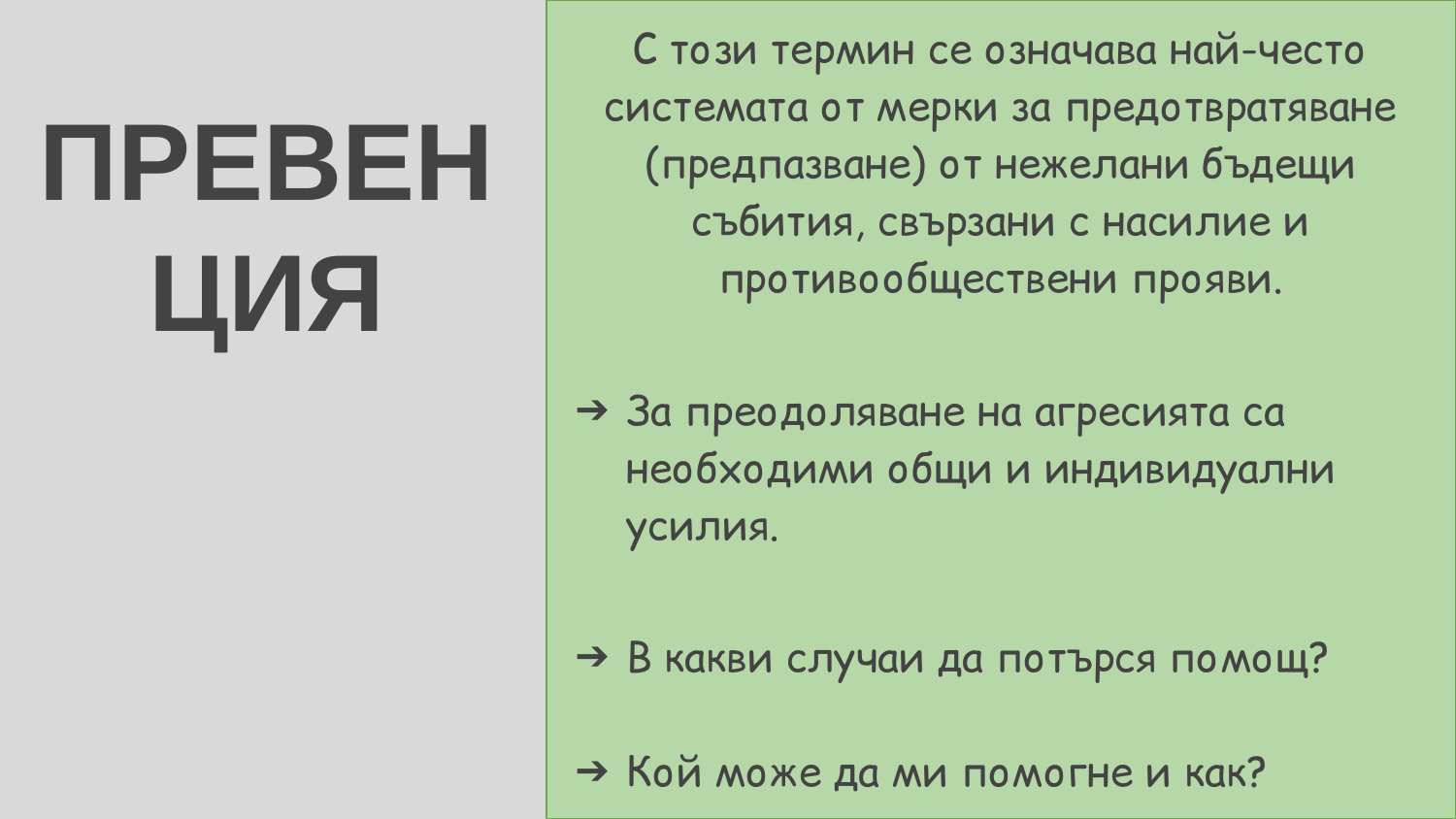

С този термин се означава най-често системата от мерки за предотвратяване (предпазване) от нежелани бъдещи събития, свързани с насилие и противообществени прояви.

За преодоляване на агресията са необходими общи и индивидуални усилия.

В какви случаи да потърся помощ?

Кой може да ми помогне и как?

# ПРЕВЕНЦИЯ